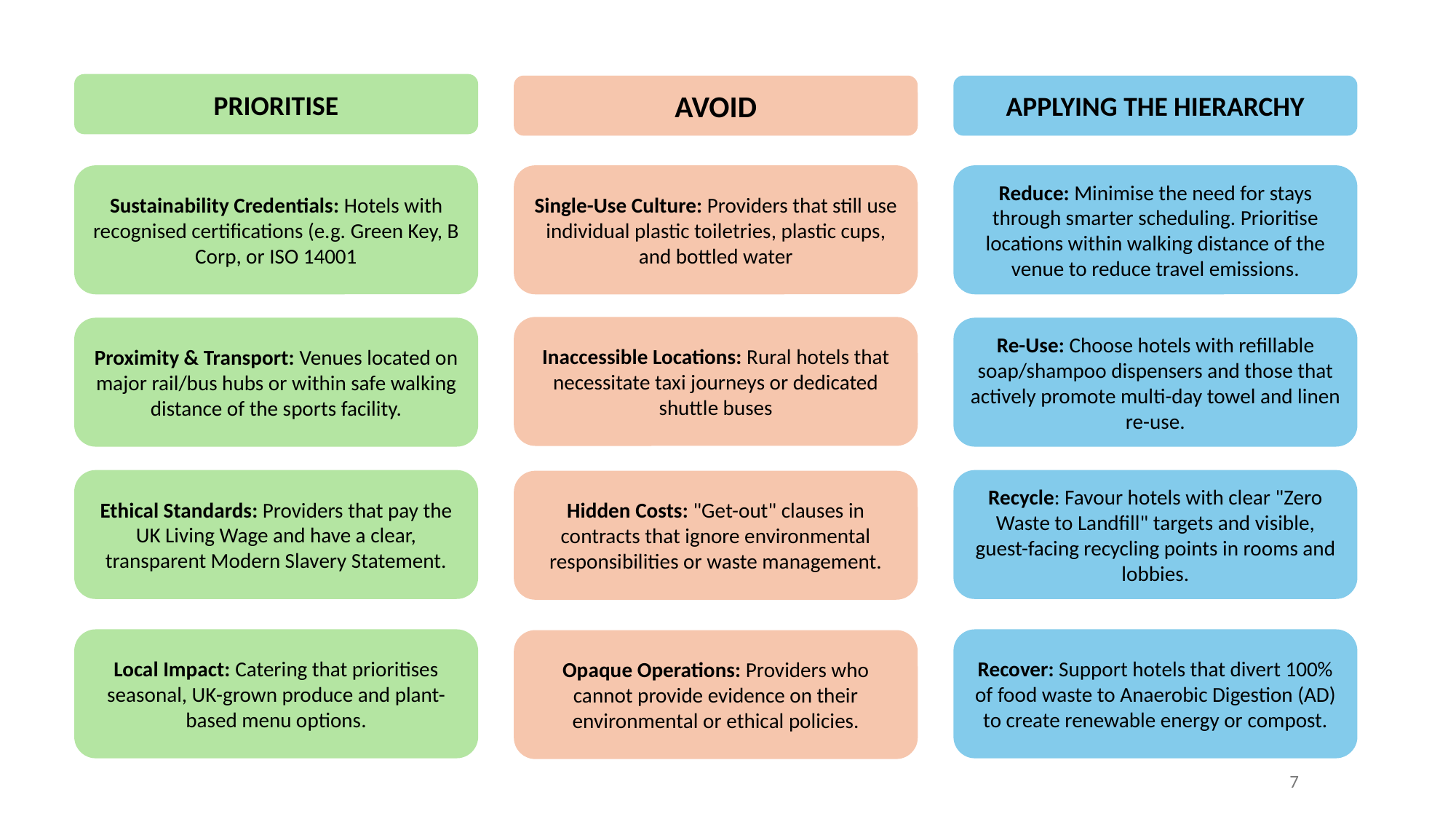

PRIORITISE
AVOID
APPLYING THE HIERARCHY
Single-Use Culture: Providers that still use individual plastic toiletries, plastic cups, and bottled water
Sustainability Credentials: Hotels with recognised certifications (e.g. Green Key, B Corp, or ISO 14001
Reduce: Minimise the need for stays through smarter scheduling. Prioritise locations within walking distance of the venue to reduce travel emissions.
Inaccessible Locations: Rural hotels that necessitate taxi journeys or dedicated shuttle buses
Proximity & Transport: Venues located on major rail/bus hubs or within safe walking distance of the sports facility.
Re-Use: Choose hotels with refillable soap/shampoo dispensers and those that actively promote multi-day towel and linen re-use.
Ethical Standards: Providers that pay the UK Living Wage and have a clear, transparent Modern Slavery Statement.
Recycle: Favour hotels with clear "Zero Waste to Landfill" targets and visible, guest-facing recycling points in rooms and lobbies.
Hidden Costs: "Get-out" clauses in contracts that ignore environmental responsibilities or waste management.
Local Impact: Catering that prioritises seasonal, UK-grown produce and plant-based menu options.
Recover: Support hotels that divert 100% of food waste to Anaerobic Digestion (AD) to create renewable energy or compost.
Opaque Operations: Providers who cannot provide evidence on their environmental or ethical policies.
7